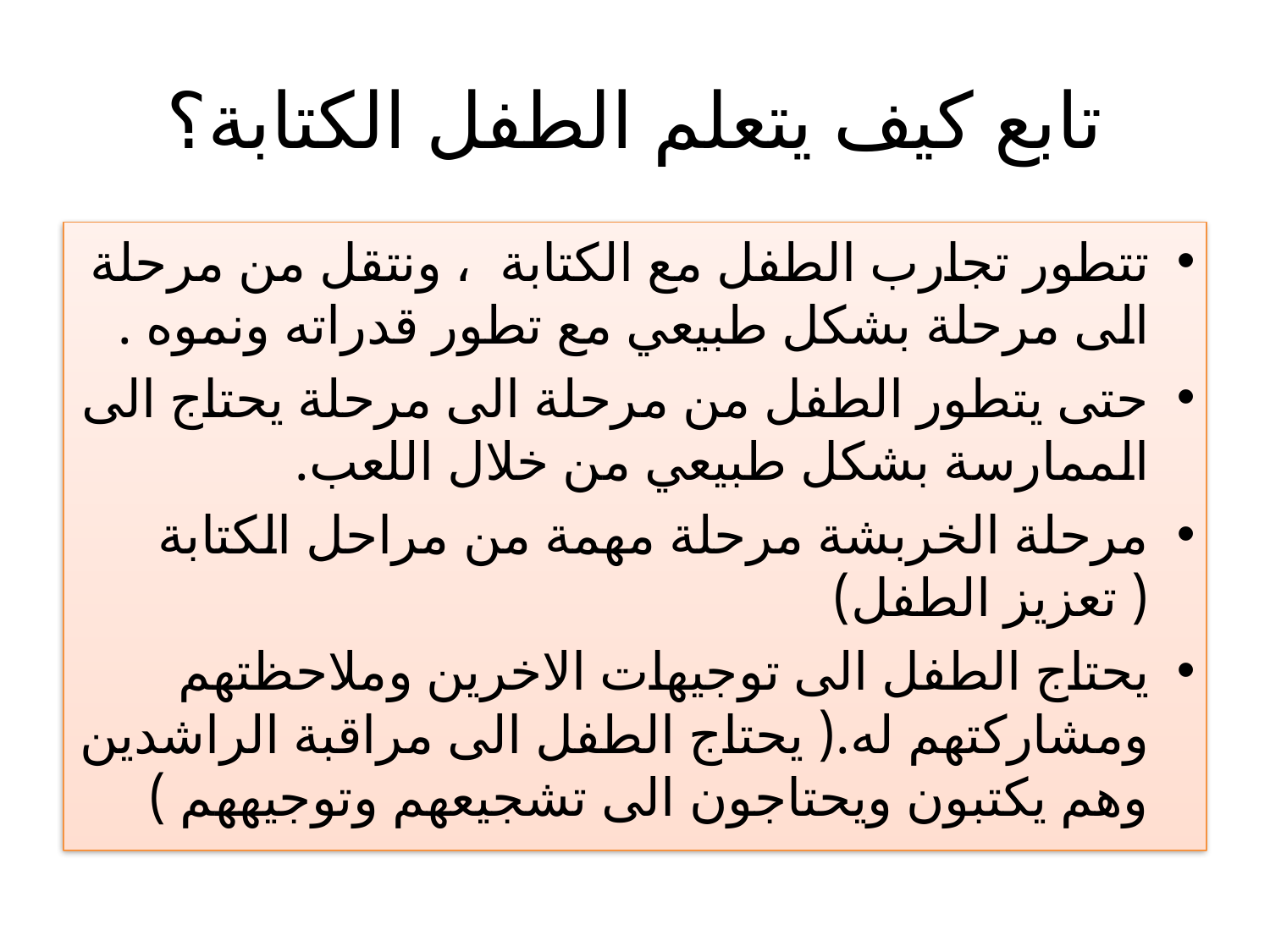

# تابع كيف يتعلم الطفل الكتابة؟
تتطور تجارب الطفل مع الكتابة  ، ونتقل من مرحلة الى مرحلة بشكل طبيعي مع تطور قدراته ونموه .
حتى يتطور الطفل من مرحلة الى مرحلة يحتاج الى الممارسة بشكل طبيعي من خلال اللعب.
مرحلة الخربشة مرحلة مهمة من مراحل الكتابة ( تعزيز الطفل)
يحتاج الطفل الى توجيهات الاخرين وملاحظتهم ومشاركتهم له.( يحتاج الطفل الى مراقبة الراشدين وهم يكتبون ويحتاجون الى تشجيعهم وتوجيههم )